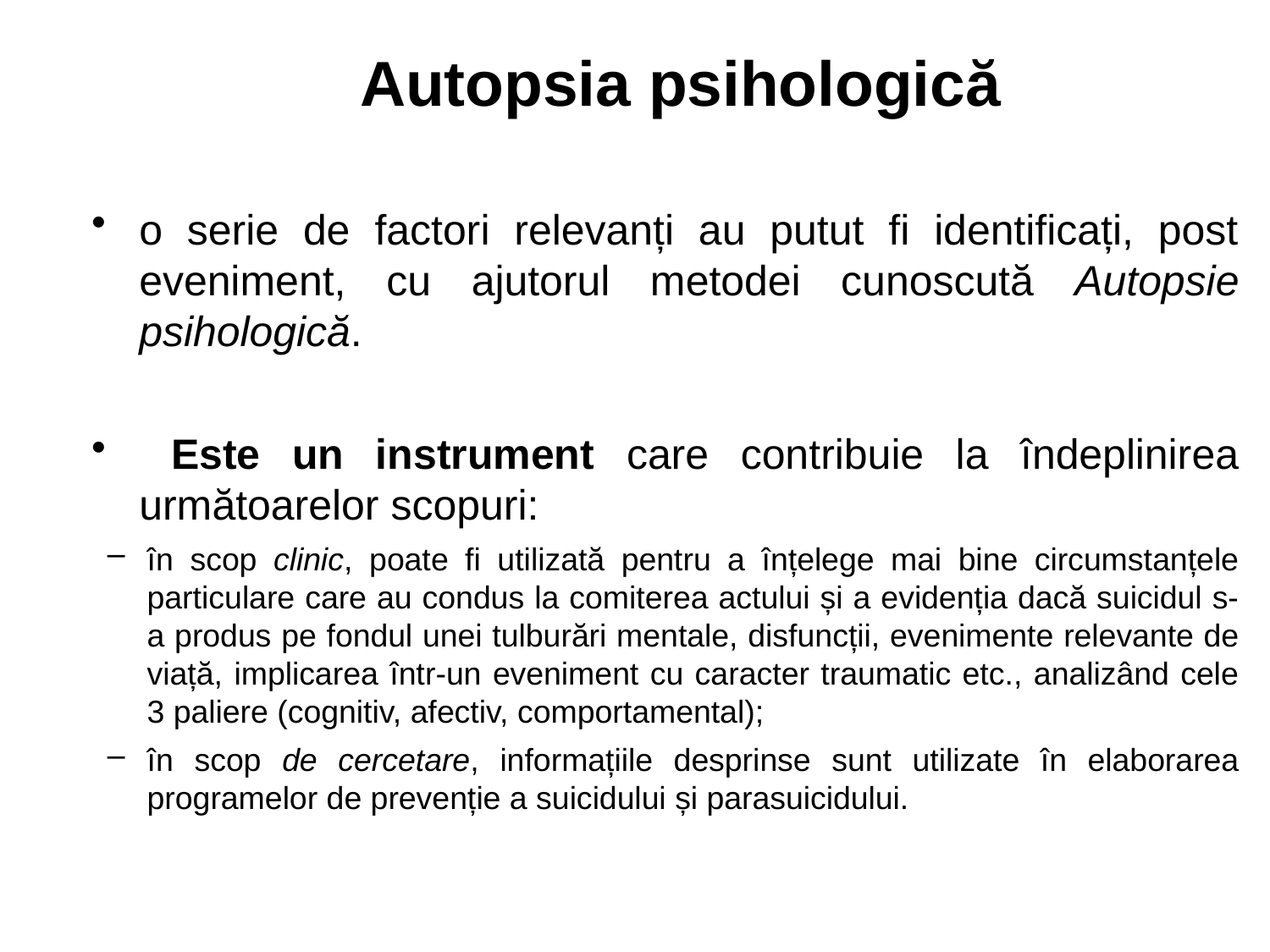

Autopsia psihologică
o serie de factori relevanți au putut fi identificați, post eveniment, cu ajutorul metodei cunoscută Autopsie psihologică.

 Este un instrument care contribuie la îndeplinirea următoarelor scopuri:
în scop clinic, poate fi utilizată pentru a înțelege mai bine circumstanțele particulare care au condus la comiterea actului și a evidenția dacă suicidul s-a produs pe fondul unei tulburări mentale, disfuncții, evenimente relevante de viață, implicarea într-un eveniment cu caracter traumatic etc., analizând cele 3 paliere (cognitiv, afectiv, comportamental);
în scop de cercetare, informațiile desprinse sunt utilizate în elaborarea programelor de prevenție a suicidului și parasuicidului.